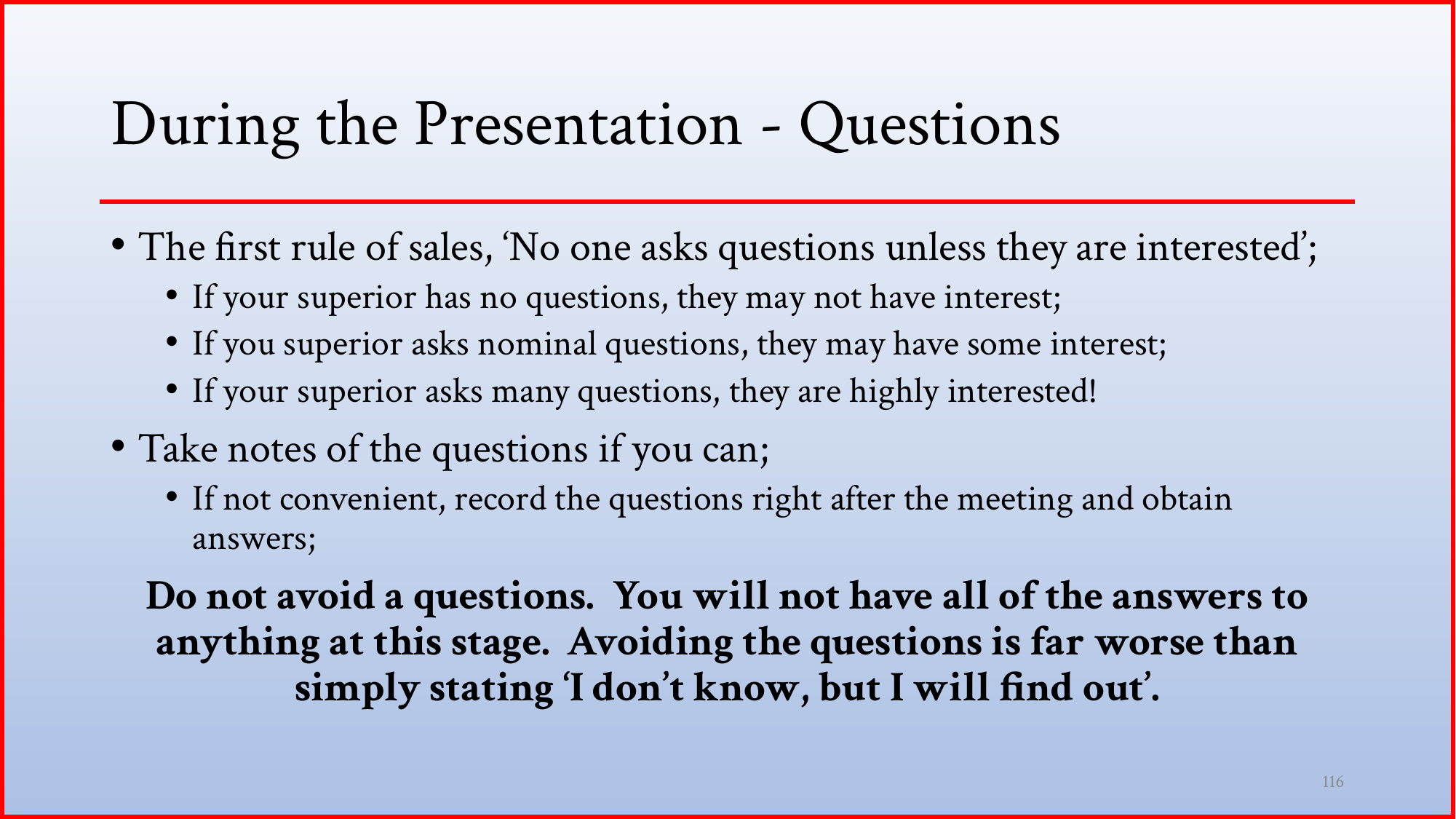

# During the Presentation - Questions
The first rule of sales, ‘No one asks questions unless they are interested’;
If your superior has no questions, they may not have interest;
If you superior asks nominal questions, they may have some interest;
If your superior asks many questions, they are highly interested!
Take notes of the questions if you can;
If not convenient, record the questions right after the meeting and obtain answers;
Do not avoid a questions.  You will not have all of the answers to anything at this stage.  Avoiding the questions is far worse than simply stating ‘I don’t know, but I will find out’.
116